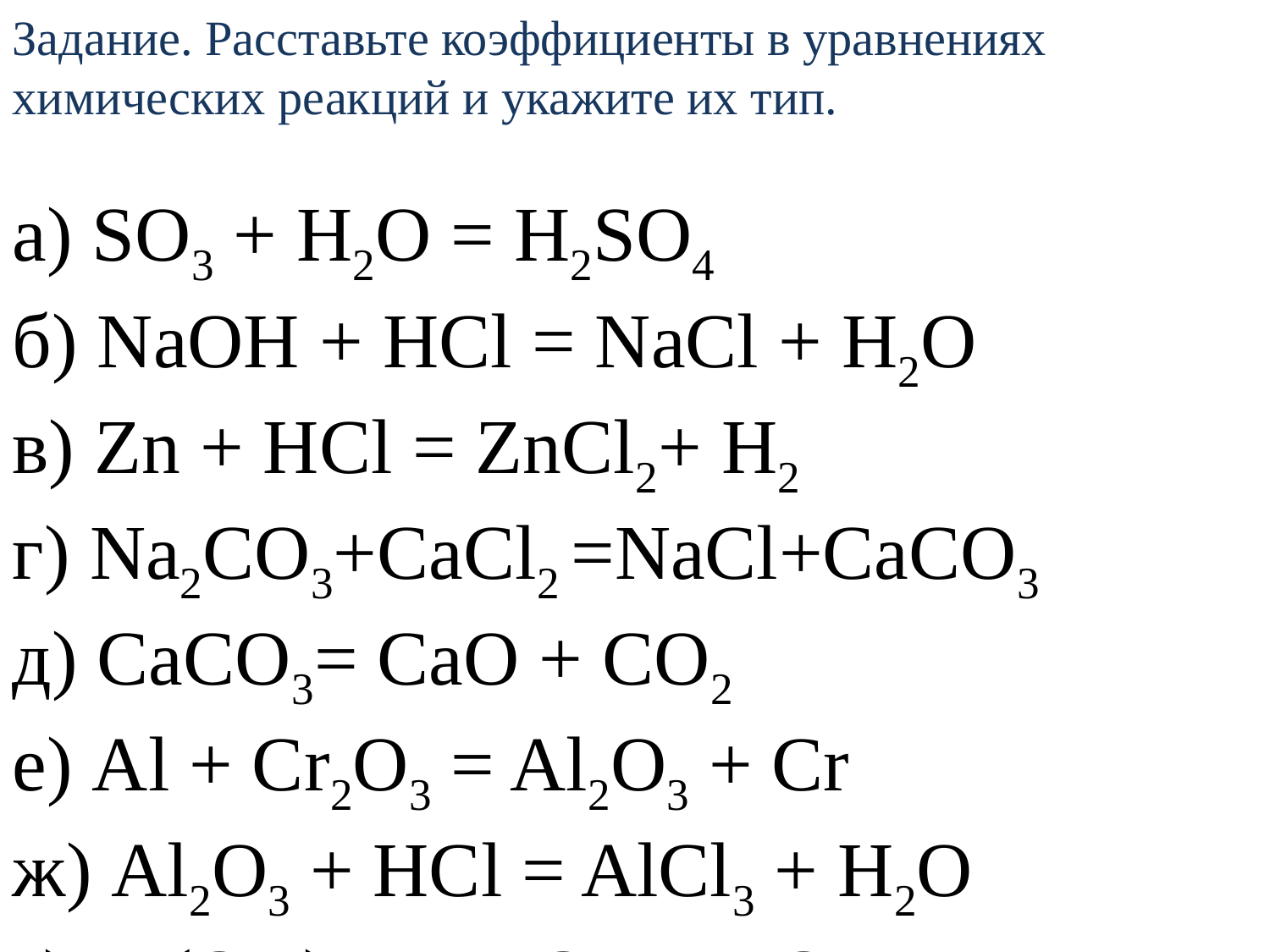

Задание. Расставьте коэффициенты в уравнениях химических реакций и укажите их тип.

а) SO3 + H2O = H2SO4
б) NaOH + НСl = NaCl + Н2О
в) Zn + НСl = ZnCl2+ Н2
г) Na2CO3+CaCl2 =NaCl+CaCO3
д) СаСО3= СаО + СО2
е) Al + Cr2O3 = Al2O3 + Cr
ж) Al2O3 + HCl = AlCl3 + Н2О
з) Fe(OH)3 = Fe2O3 + H2O